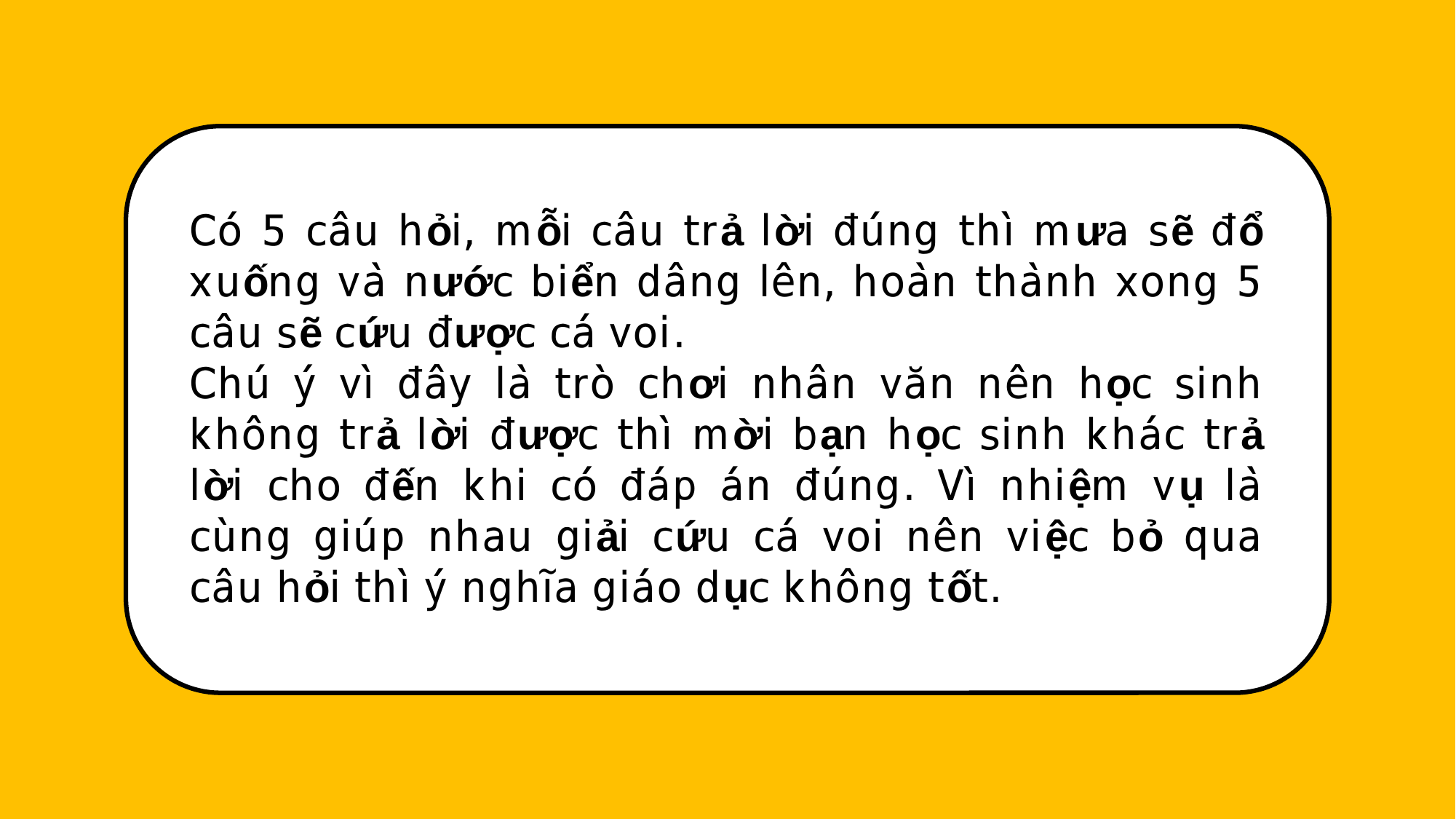

Có 5 câu hỏi, mỗi câu trả lời đúng thì mưa sẽ đổ xuống và nước biển dâng lên, hoàn thành xong 5 câu sẽ cứu được cá voi.
Chú ý vì đây là trò chơi nhân văn nên học sinh không trả lời được thì mời bạn học sinh khác trả lời cho đến khi có đáp án đúng. Vì nhiệm vụ là cùng giúp nhau giải cứu cá voi nên việc bỏ qua câu hỏi thì ý nghĩa giáo dục không tốt.